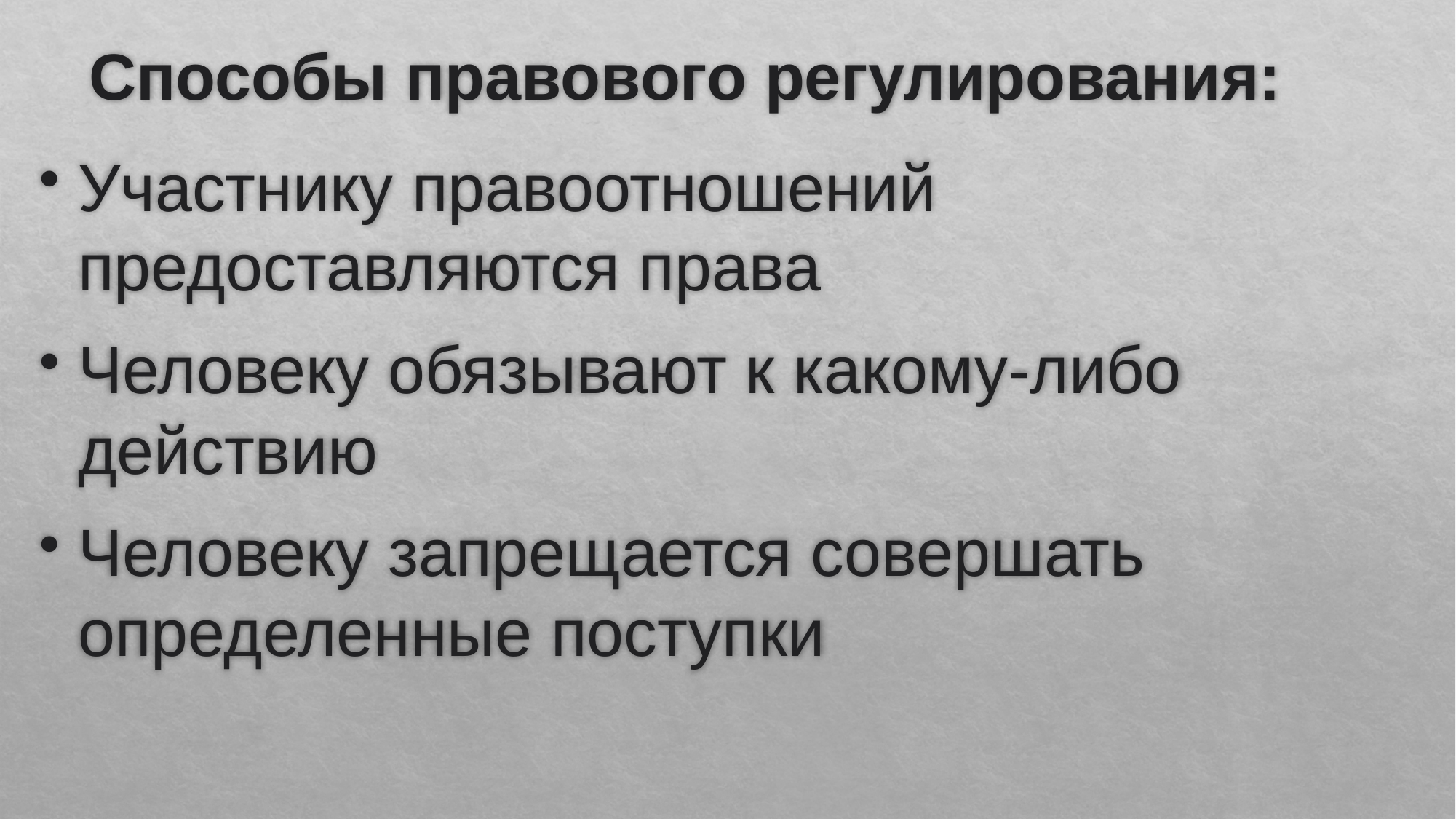

# Способы правового регулирования:
Участнику правоотношений предоставляются права
Человеку обязывают к какому-либо действию
Человеку запрещается совершать определенные поступки